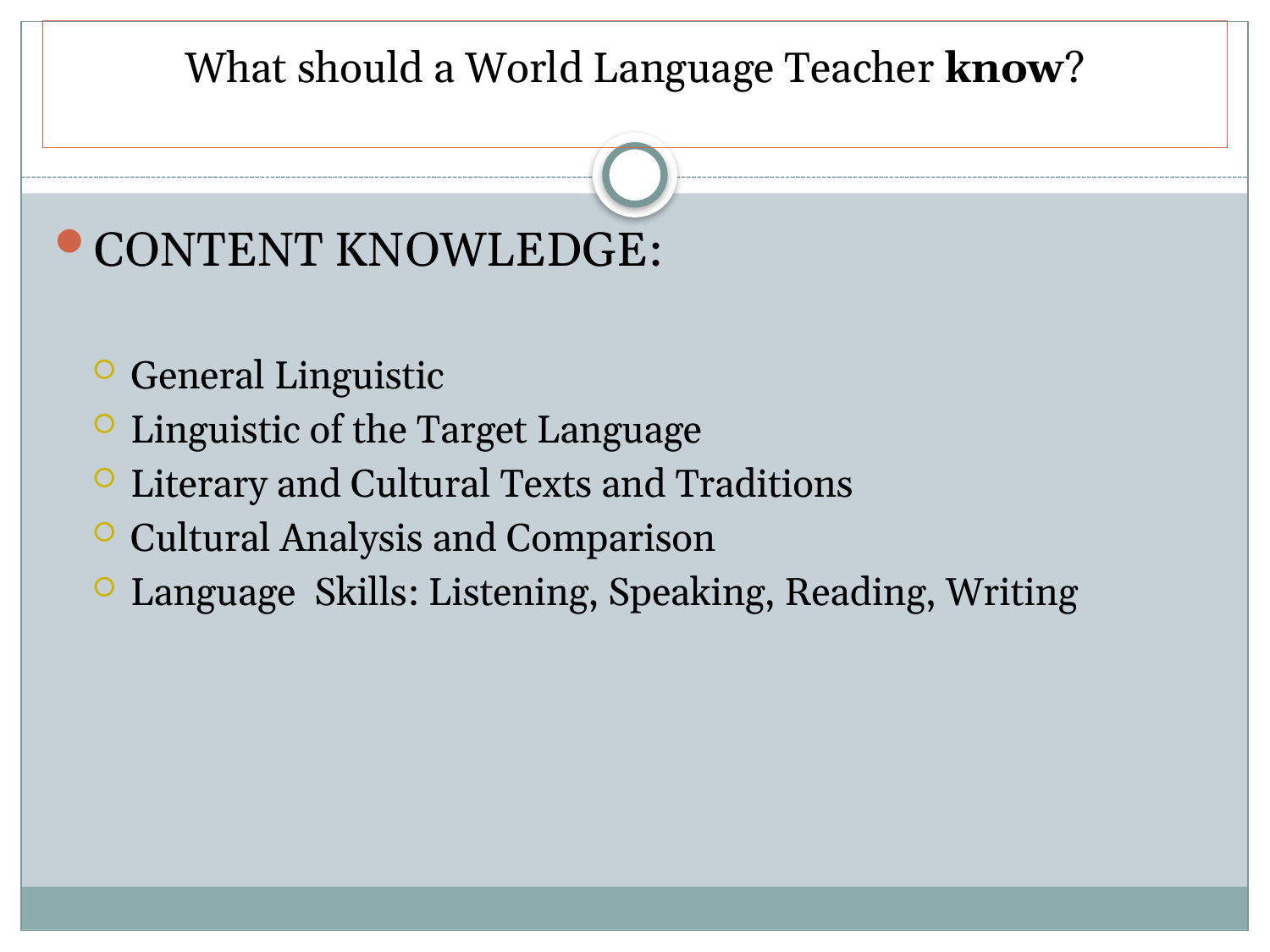

# What should a World Language Teacher know?
CONTENT KNOWLEDGE:

General Linguistic
Linguistic of the Target Language
Literary and Cultural Texts and Traditions
Cultural Analysis and Comparison
Language  Skills: Listening, Speaking, Reading, Writing